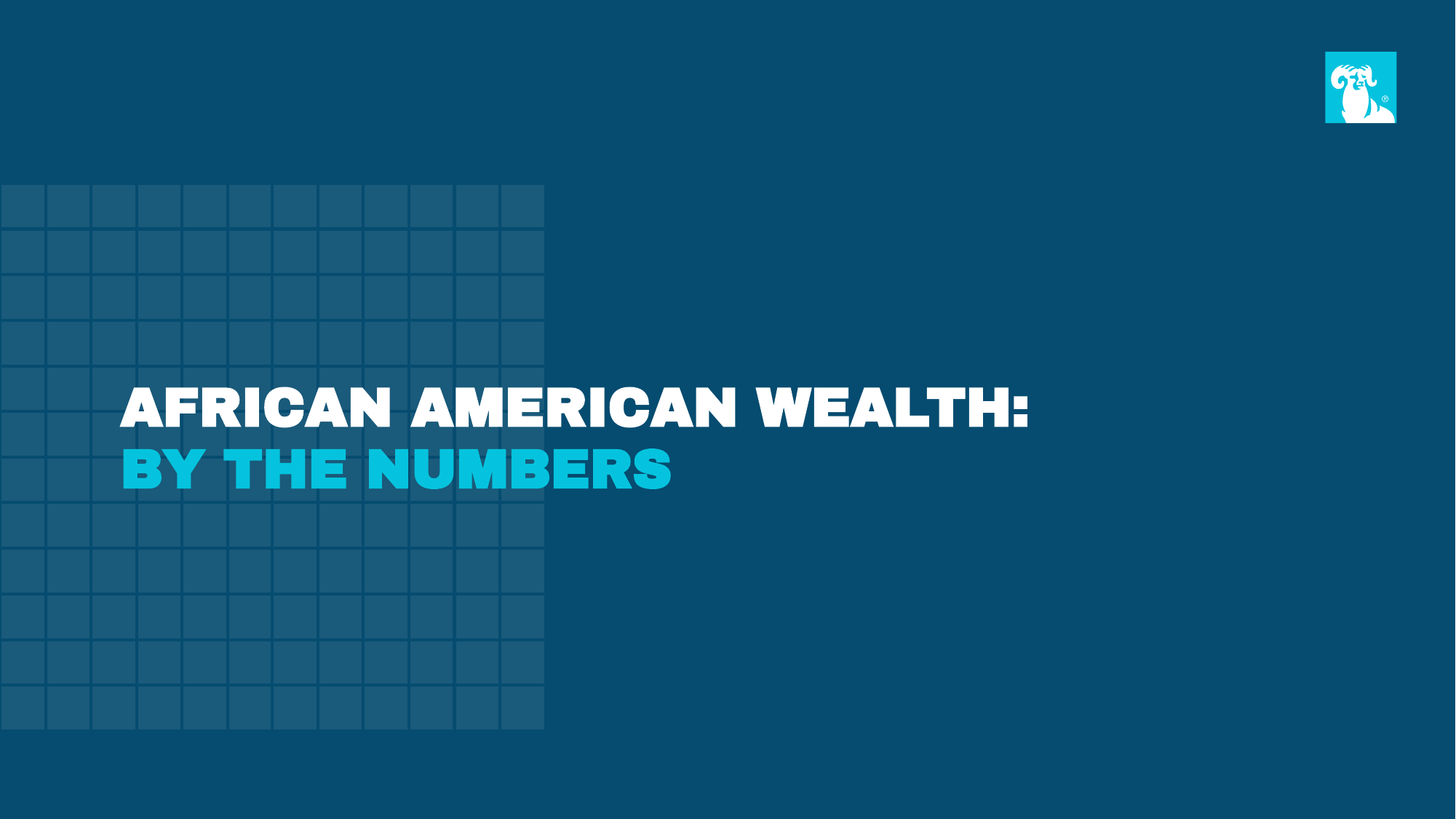

# African American Wealth: By The Numbers